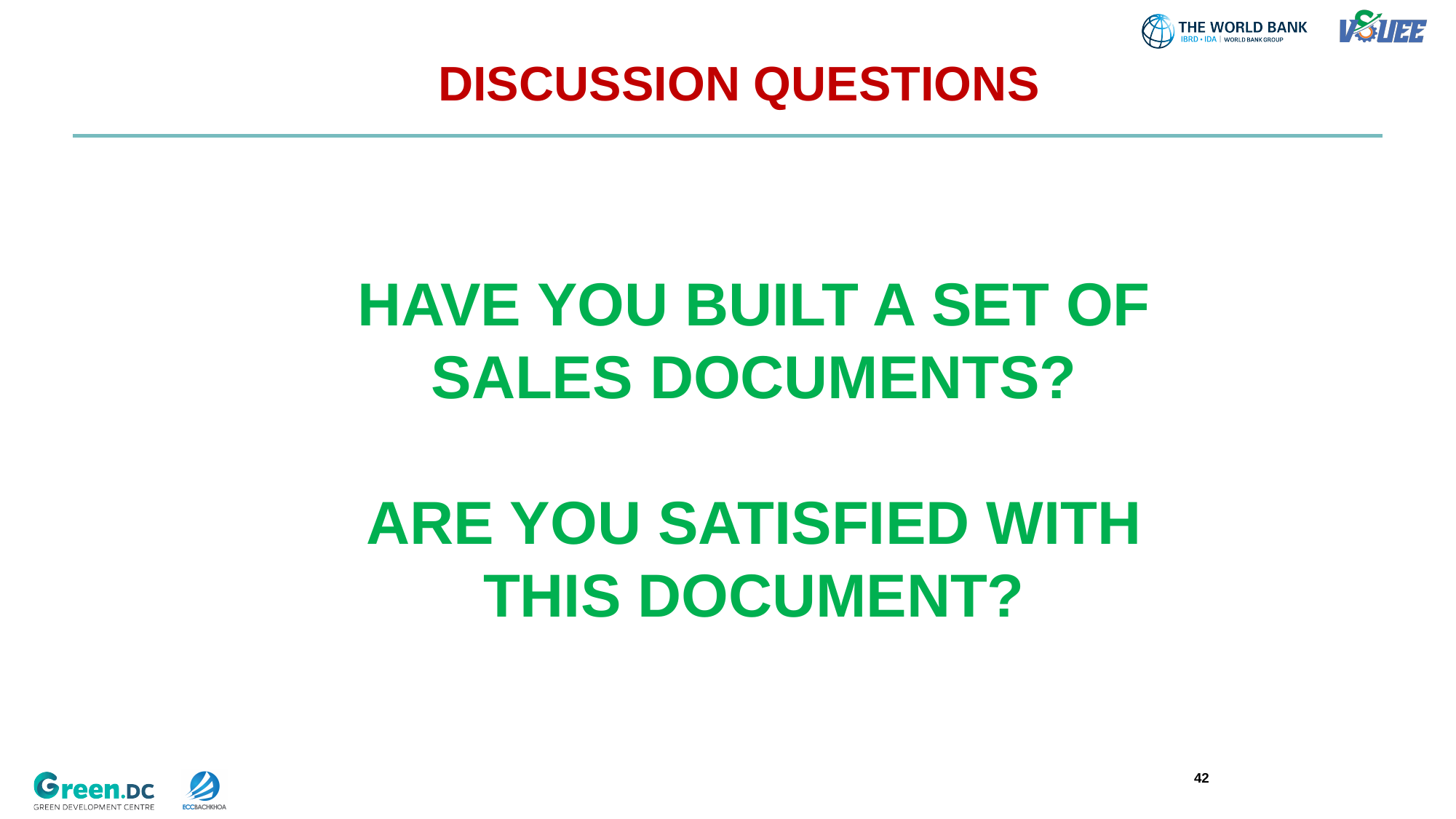

# DISCUSSION QUESTIONS

HAVE YOU BUILT A SET OF SALES DOCUMENTS?

ARE YOU SATISFIED WITH THIS DOCUMENT?
42